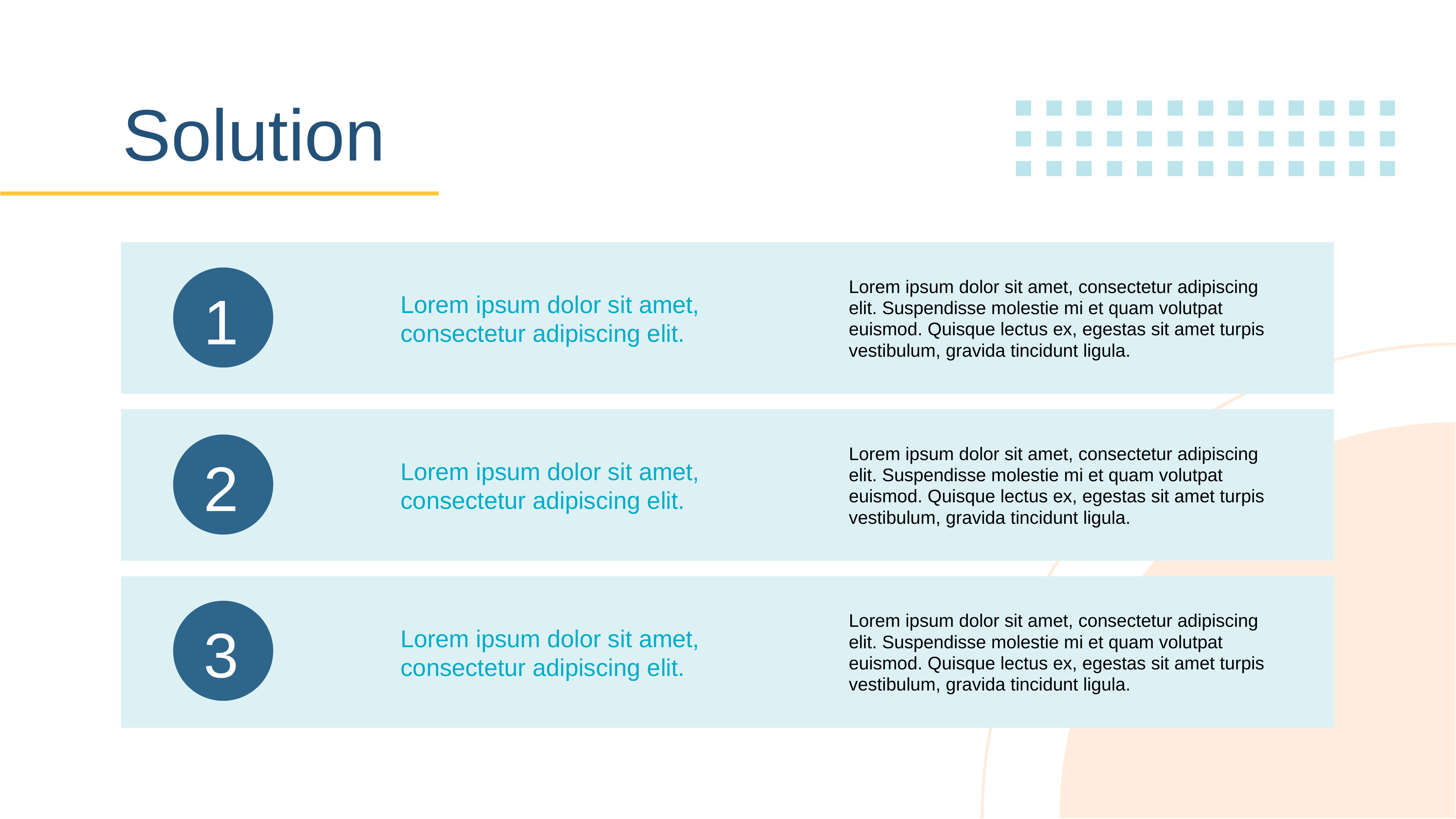

Solution

Lorem ipsum dolor sit amet, consectetur adipiscing elit. Suspendisse molestie mi et quam volutpat euismod. Quisque lectus ex, egestas sit amet turpis vestibulum, gravida tincidunt ligula.

Lorem ipsum dolor sit amet, consectetur adipiscing elit.
1

Lorem ipsum dolor sit amet, consectetur adipiscing elit. Suspendisse molestie mi et quam volutpat euismod. Quisque lectus ex, egestas sit amet turpis vestibulum, gravida tincidunt ligula.

Lorem ipsum dolor sit amet, consectetur adipiscing elit.
2

Lorem ipsum dolor sit amet, consectetur adipiscing elit. Suspendisse molestie mi et quam volutpat euismod. Quisque lectus ex, egestas sit amet turpis vestibulum, gravida tincidunt ligula.

Lorem ipsum dolor sit amet, consectetur adipiscing elit.
3